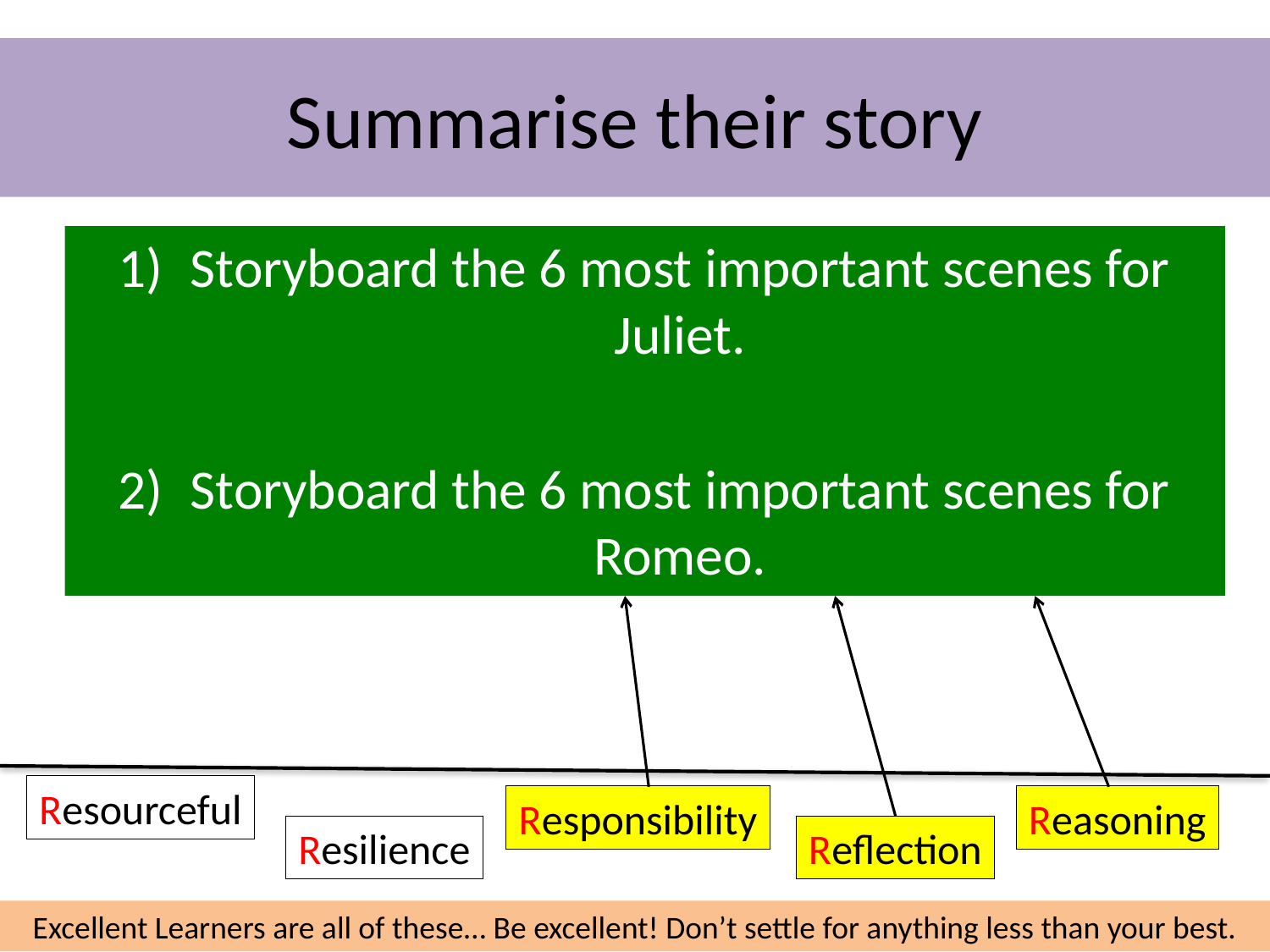

# Summarise their story
Storyboard the 6 most important scenes for Juliet.

Storyboard the 6 most important scenes for Romeo.
Resourceful
Responsibility
Reasoning
Resilience
Reflection
Excellent Learners are all of these… Be excellent! Don’t settle for anything less than your best.